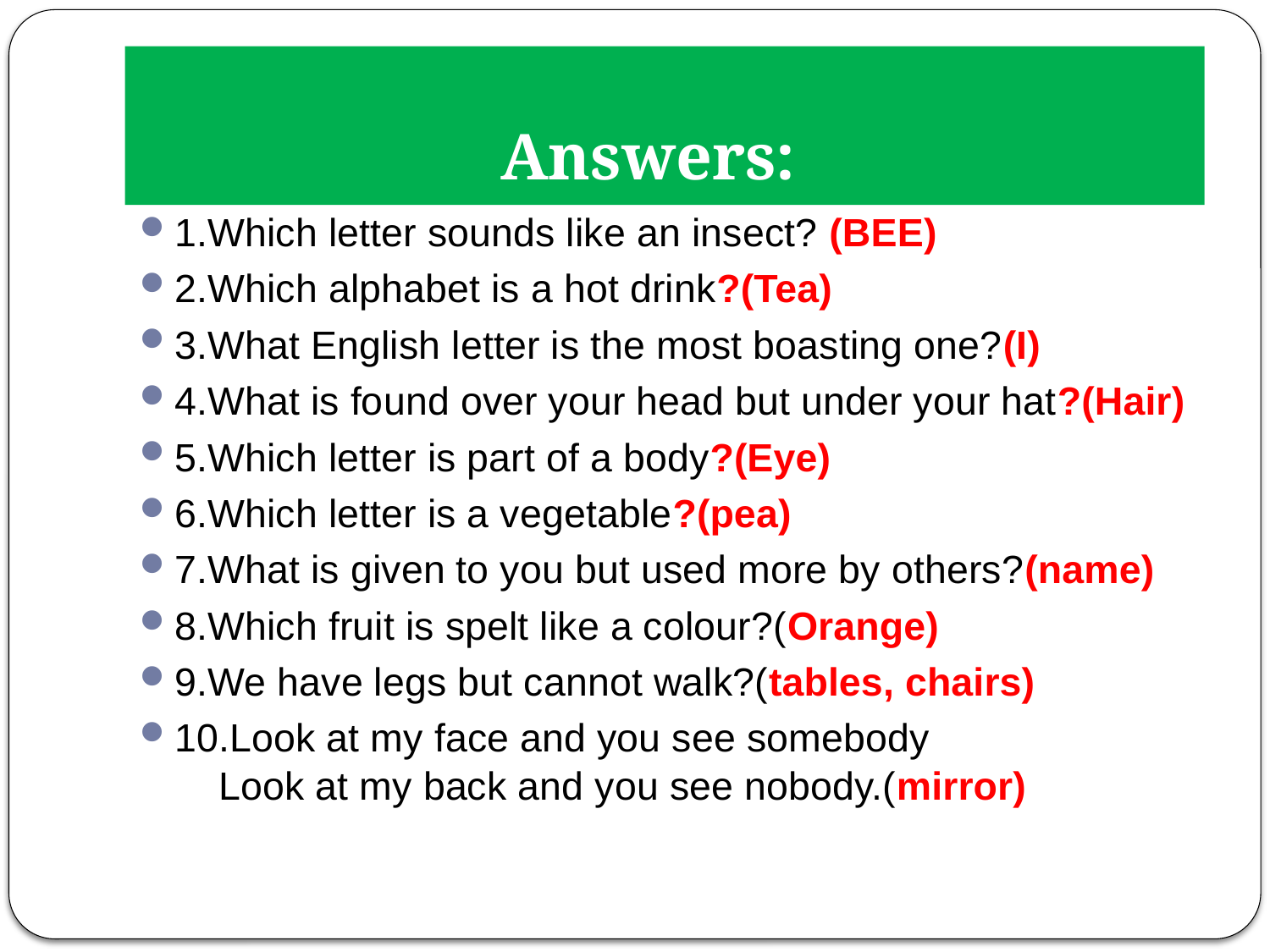

# Answers:
1.Which letter sounds like an insect? (BEE)
2.Which alphabet is a hot drink?(Tea)
3.What English letter is the most boasting one?(I)
4.What is found over your head but under your hat?(Hair)
5.Which letter is part of a body?(Eye)
6.Which letter is a vegetable?(pea)
7.What is given to you but used more by others?(name)
8.Which fruit is spelt like a colour?(Orange)
9.We have legs but cannot walk?(tables, chairs)
10.Look at my face and you see somebody
    Look at my back and you see nobody.(mirror)